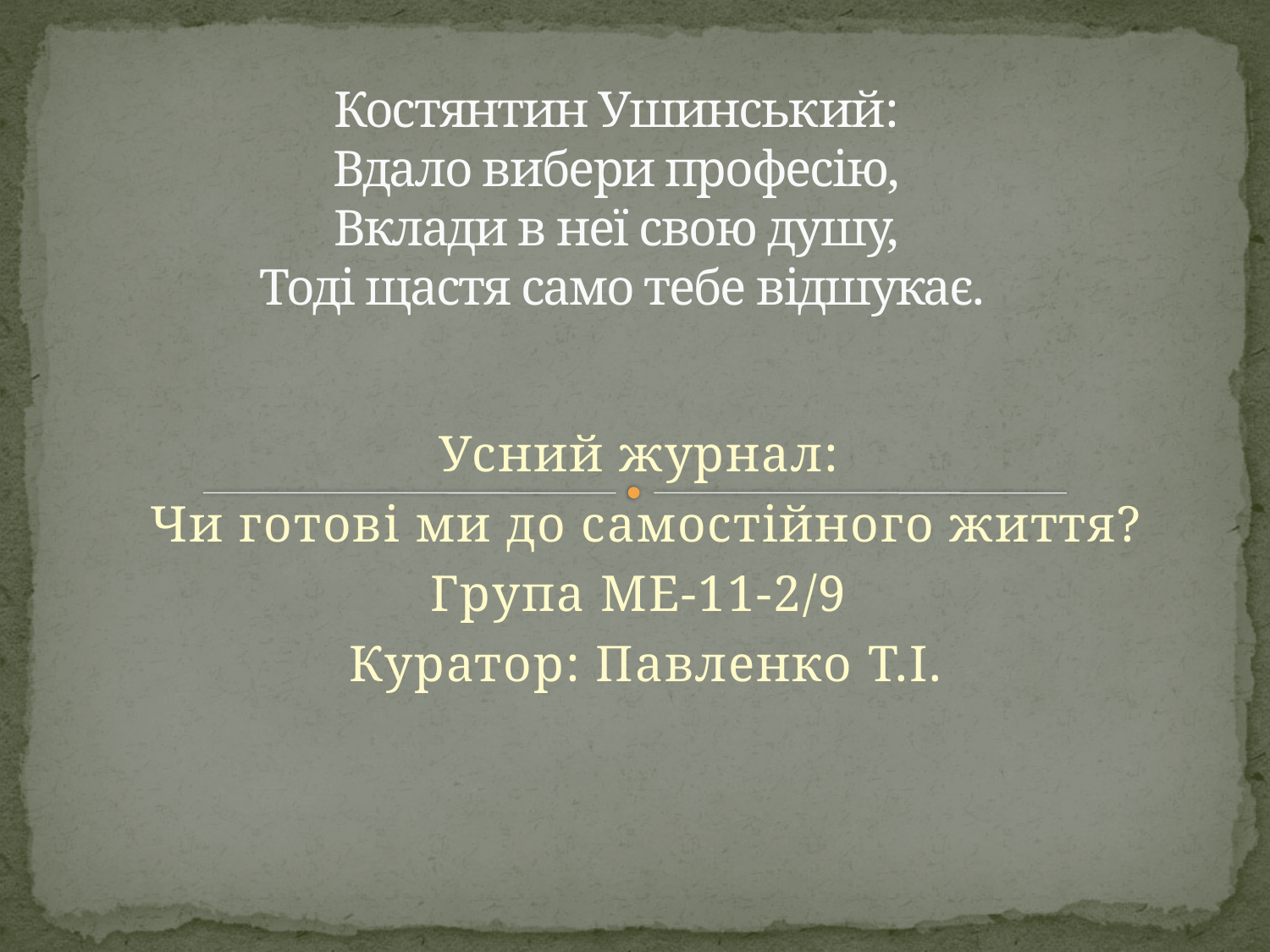

# Костянтин Ушинський: Вдало вибери професію, Вклади в неї свою душу, Тоді щастя само тебе відшукає.
Усний журнал:
Чи готові ми до самостійного життя?
Група МЕ-11-2/9
Куратор: Павленко Т.І.